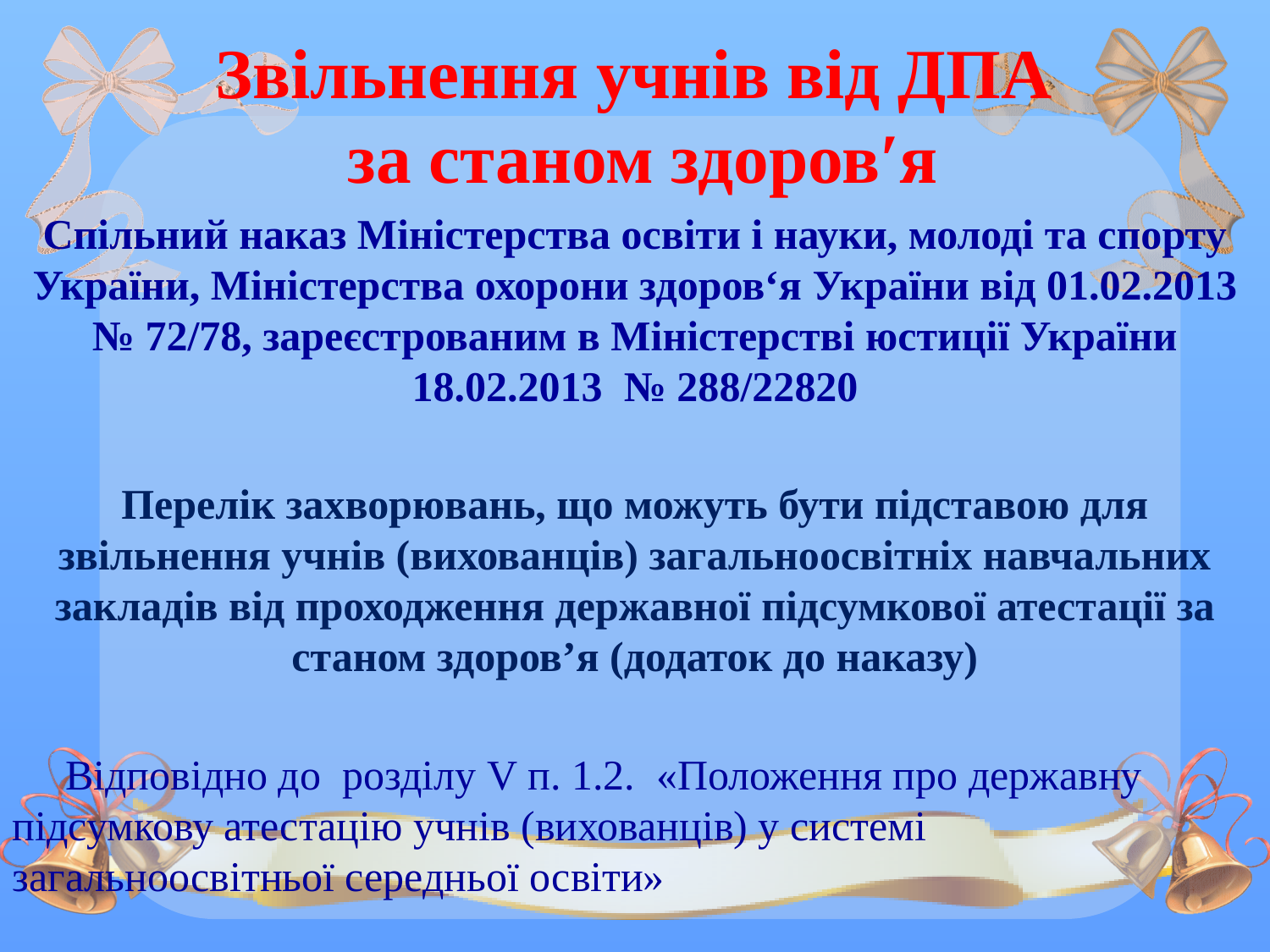

# Звільнення учнів від ДПА за станом здоров′я
Спільний наказ Міністерства освіти і науки, молоді та спорту України, Міністерства охорони здоров‘я України від 01.02.2013 № 72/78, зареєстрованим в Міністерстві юстиції України 18.02.2013  № 288/22820

Перелік захворювань, що можуть бути підставою для звільнення учнів (вихованців) загальноосвітніх навчальних закладів від проходження державної підсумкової атестації за станом здоров’я (додаток до наказу)

     Відповідно до  розділу V п. 1.2.  «Положення про державну   підсумкову атестацію учнів (вихованців) у системі загальноосвітньої середньої освіти»